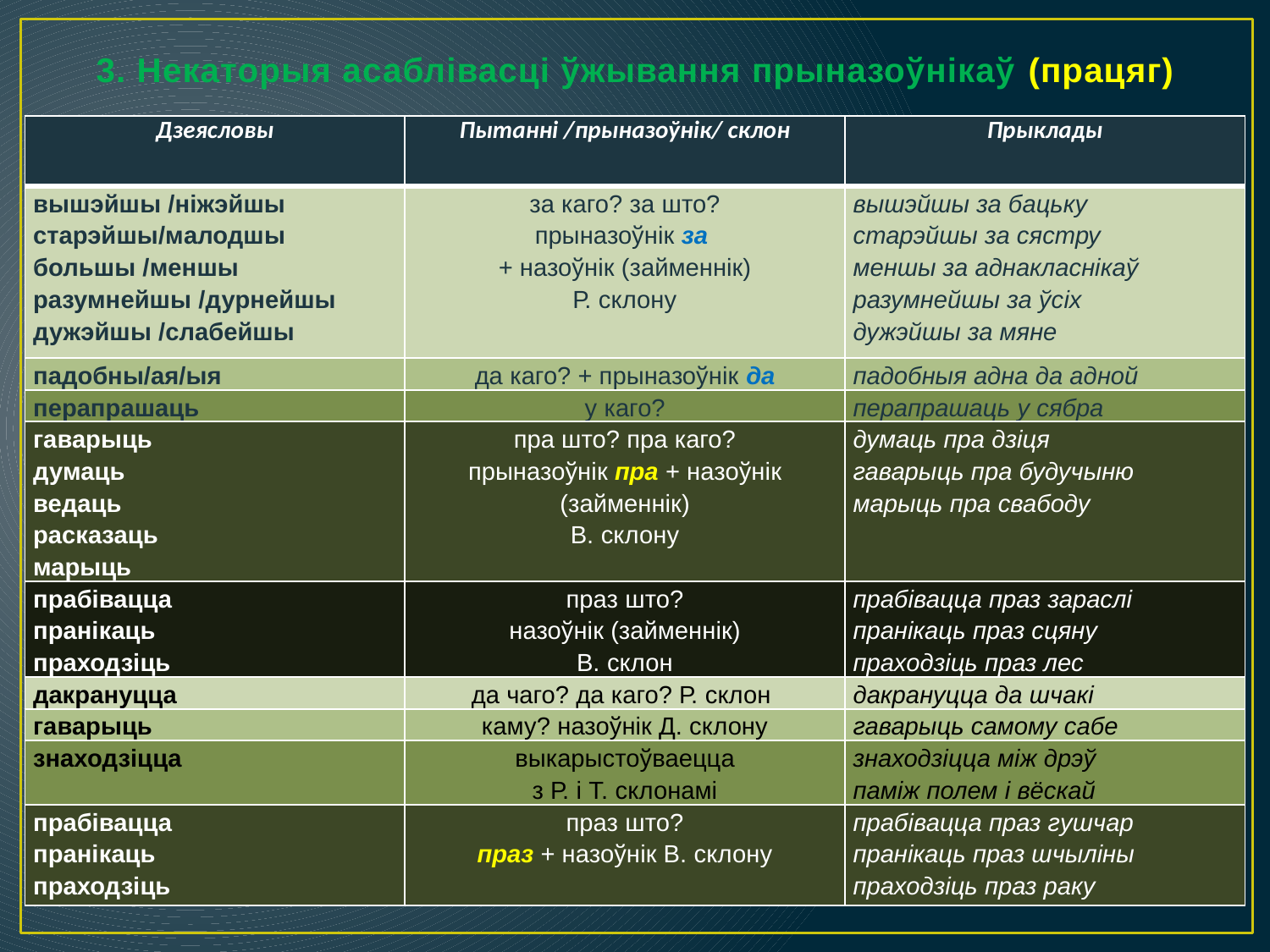

# 3. Некаторыя асаблівасці ўжывання прыназоўнікаў (працяг)
| Дзеясловы | Пытанні /прыназоўнік/ склон | Прыклады |
| --- | --- | --- |
| вышэйшы /ніжэйшы старэйшы/малодшы большы /меншы разумнейшы /дурнейшы дужэйшы /слабейшы | за каго? за што? прыназоўнік за + назоўнік (займеннік) Р. склону | вышэйшы за бацьку старэйшы за сястру меншы за аднакласнікаў разумнейшы за ўсіх дужэйшы за мяне |
| падобны/ая/ыя | да каго? + прыназоўнік да | падобныя адна да адной |
| перапрашаць | у каго? | перапрашаць у сябра |
| гаварыць думаць ведаць расказаць марыць | пра што? пра каго? прыназоўнік пра + назоўнік (займеннік) В. склону | думаць пра дзіця гаварыць пра будучыню марыць пра свабоду |
| прабівацца пранікаць праходзіць | праз што? назоўнік (займеннік) В. склон | прабівацца праз зараслі пранікаць праз сцяну праходзіць праз лес |
| дакрануцца | да чаго? да каго? Р. склон | дакрануцца да шчакі |
| гаварыць | каму? назоўнік Д. склону | гаварыць самому сабе |
| знаходзіцца | выкарыстоўваецца з Р. і Т. склонамі | знаходзіцца між дрэў паміж полем і вёскай |
| прабівацца пранікаць праходзіць | праз што? праз + назоўнік В. склону | прабівацца праз гушчар пранікаць праз шчыліны праходзіць праз раку |